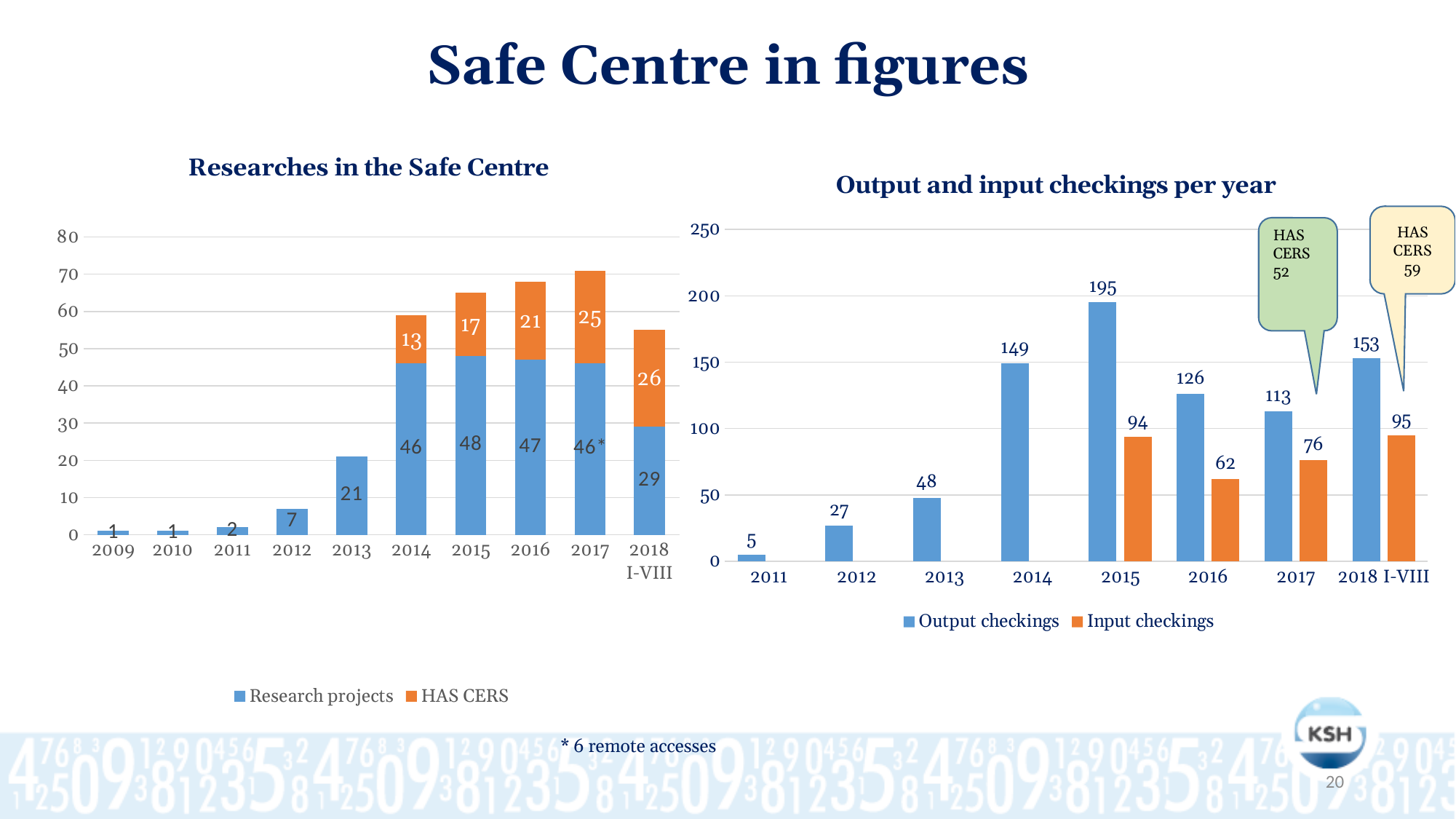

Safe Centre in figures

### Chart: Researches in the Safe Centre

| Category | Research projects | HAS CERS |
|---|---|---|
| 2009 | 1.0 | None |
| 2010 | 1.0 | None |
| 2011 | 2.0 | None |
| 2012 | 7.0 | None |
| 2013 | 21.0 | None |
| 2014 | 46.0 | 13.0 |
| 2015 | 48.0 | 17.0 |
| 2016 | 47.0 | 21.0 |
| 2017 | 46.0 | 25.0 |
| 2018 I-VIII | 29.0 | 26.0 |

### Chart: Output and input checkings per year

| Category | Output checkings | Input checkings |
|---|---|---|
| 2011 | 5.0 | None |
| 2012 | 27.0 | None |
| 2013 | 48.0 | None |
| 2014 | 149.0 | None |
| 2015 | 195.0 | 94.0 |
| 2016 | 126.0 | 62.0 |
| 2017 | 113.0 | 76.0 |
| 2018 I-VIII | 153.0 | 95.0 |
HAS CERS
59
* 6 remote accesses
20